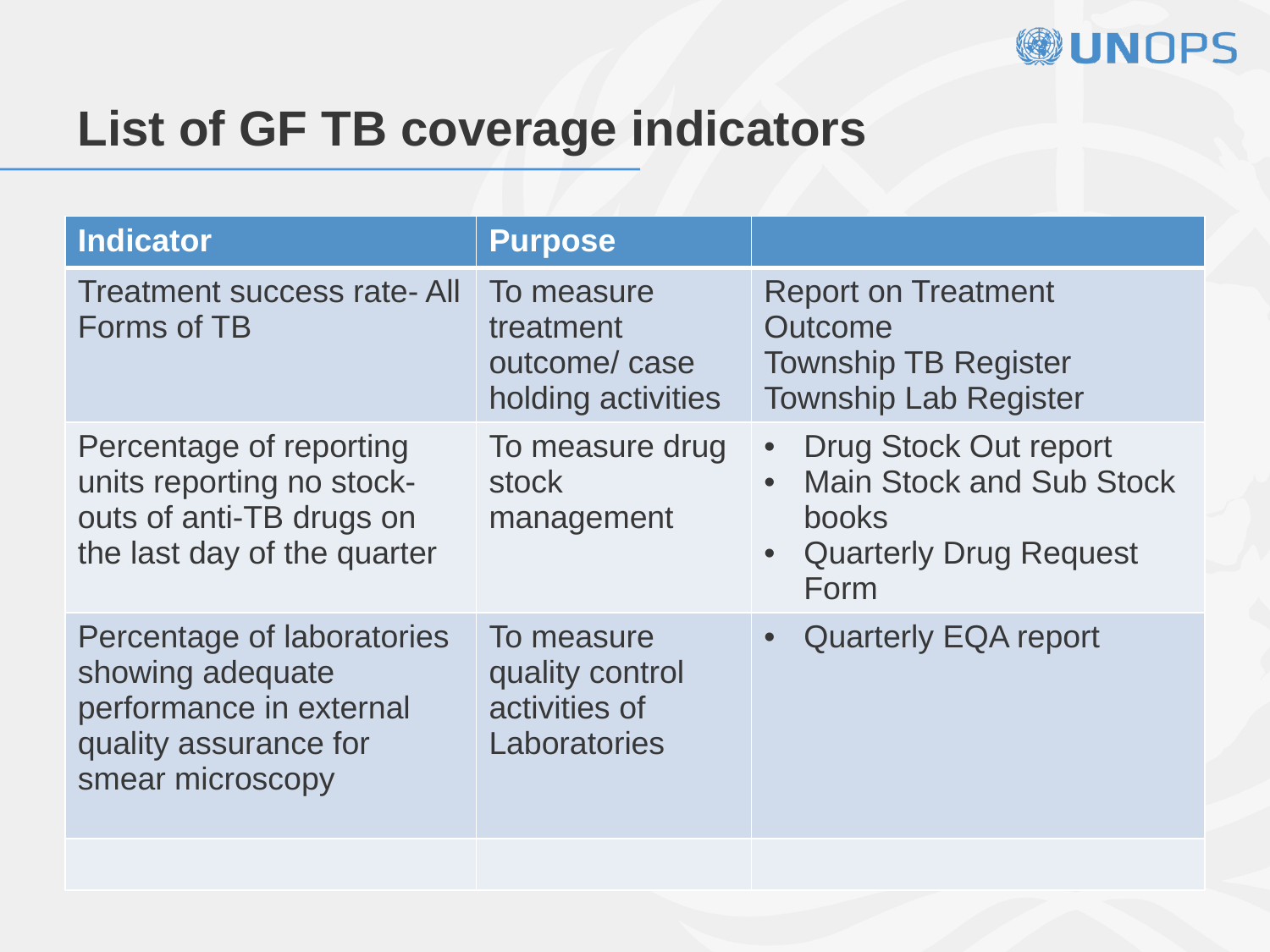

# List of GF TB coverage indicators
| Indicator | Purpose |  |
| --- | --- | --- |
| Treatment success rate- All Forms of TB | To measure treatment outcome/ case holding activities | Report on Treatment Outcome Township TB Register Township Lab Register |
| Percentage of reporting units reporting no stock-outs of anti-TB drugs on the last day of the quarter | To measure drug stock management | Drug Stock Out report Main Stock and Sub Stock books Quarterly Drug Request Form |
| Percentage of laboratories showing adequate performance in external quality assurance for smear microscopy | To measure quality control activities of Laboratories | Quarterly EQA report |
|  |  |  |